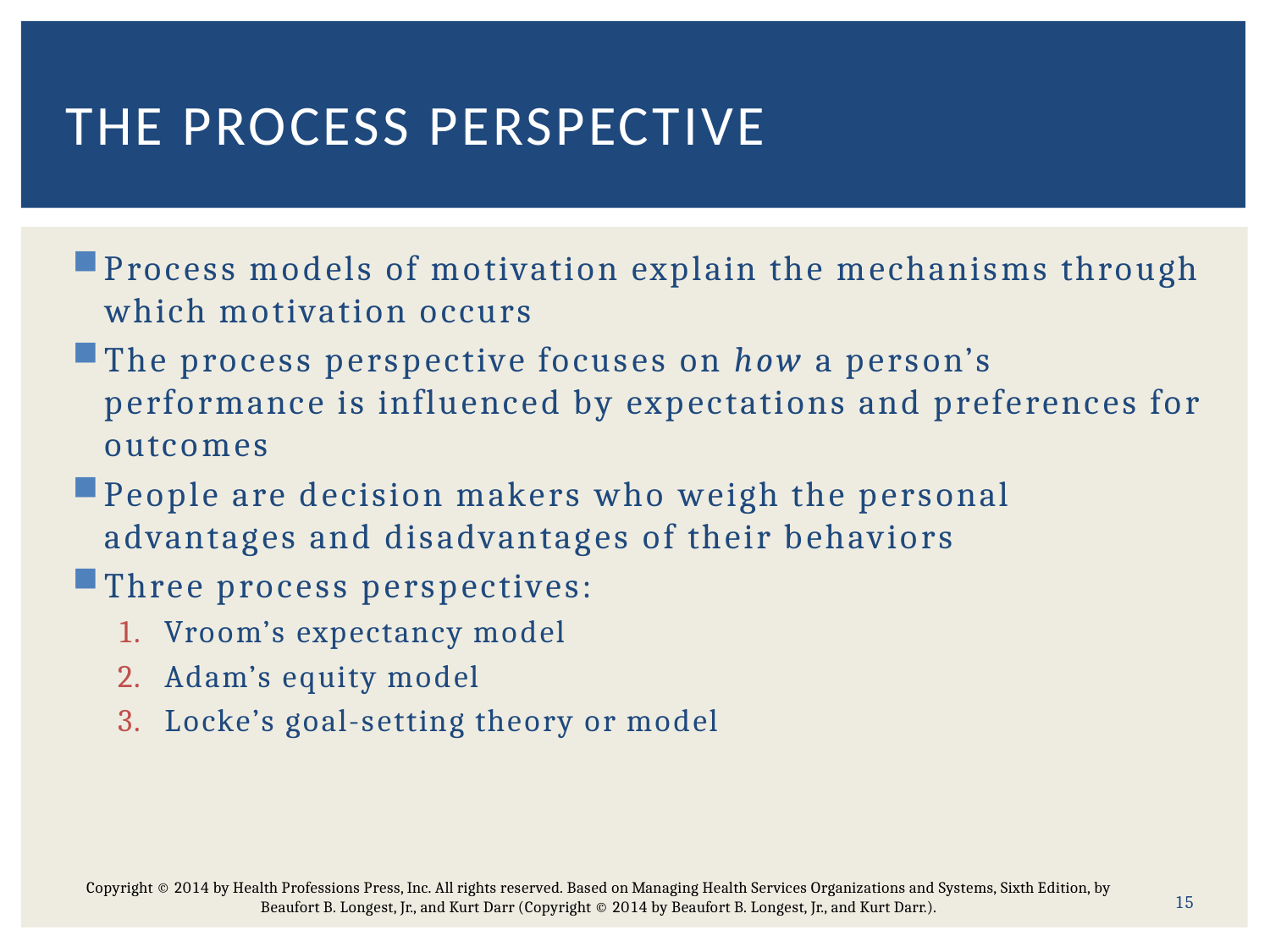

# The process perspective
Process models of motivation explain the mechanisms through which motivation occurs
The process perspective focuses on how a person’s performance is influenced by expectations and preferences for outcomes
People are decision makers who weigh the personal advantages and disadvantages of their behaviors
Three process perspectives:
Vroom’s expectancy model
Adam’s equity model
Locke’s goal-setting theory or model

15